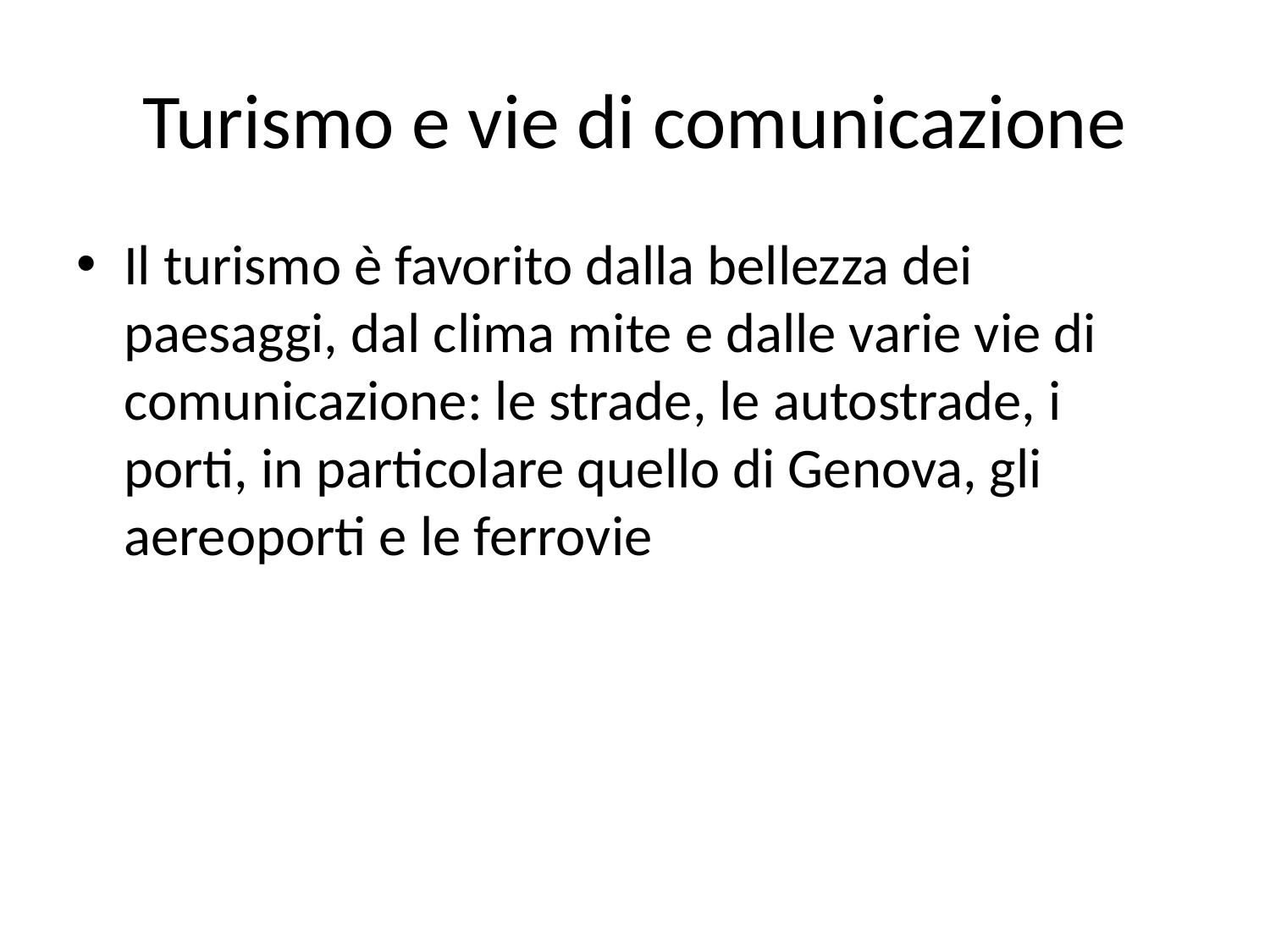

# Turismo e vie di comunicazione
Il turismo è favorito dalla bellezza dei paesaggi, dal clima mite e dalle varie vie di comunicazione: le strade, le autostrade, i porti, in particolare quello di Genova, gli aereoporti e le ferrovie